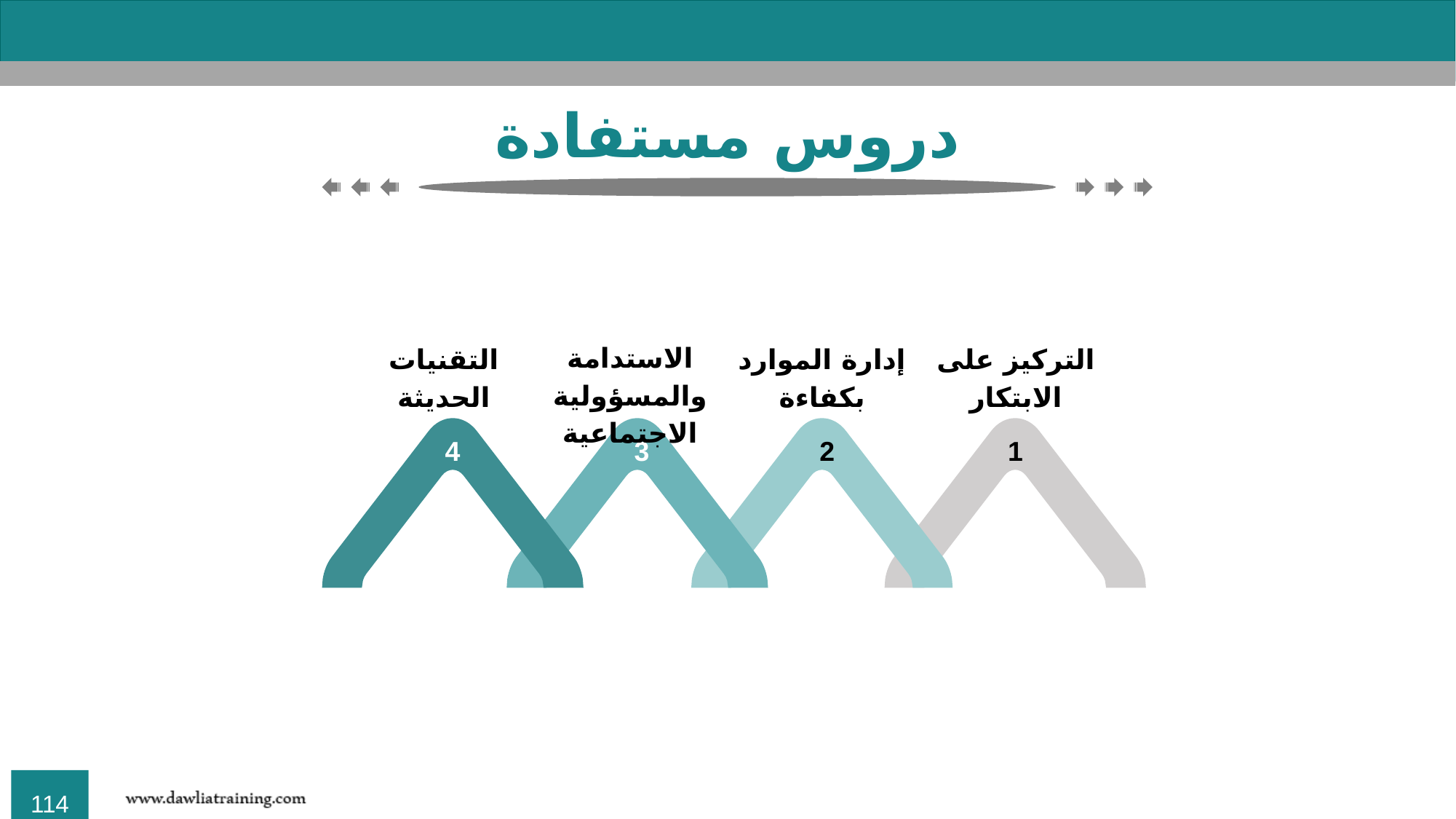

دروس مستفادة

الاستدامة والمسؤولية الاجتماعية

3
التقنيات الحديثة

4
إدارة الموارد بكفاءة

2
التركيز على الابتكار

1